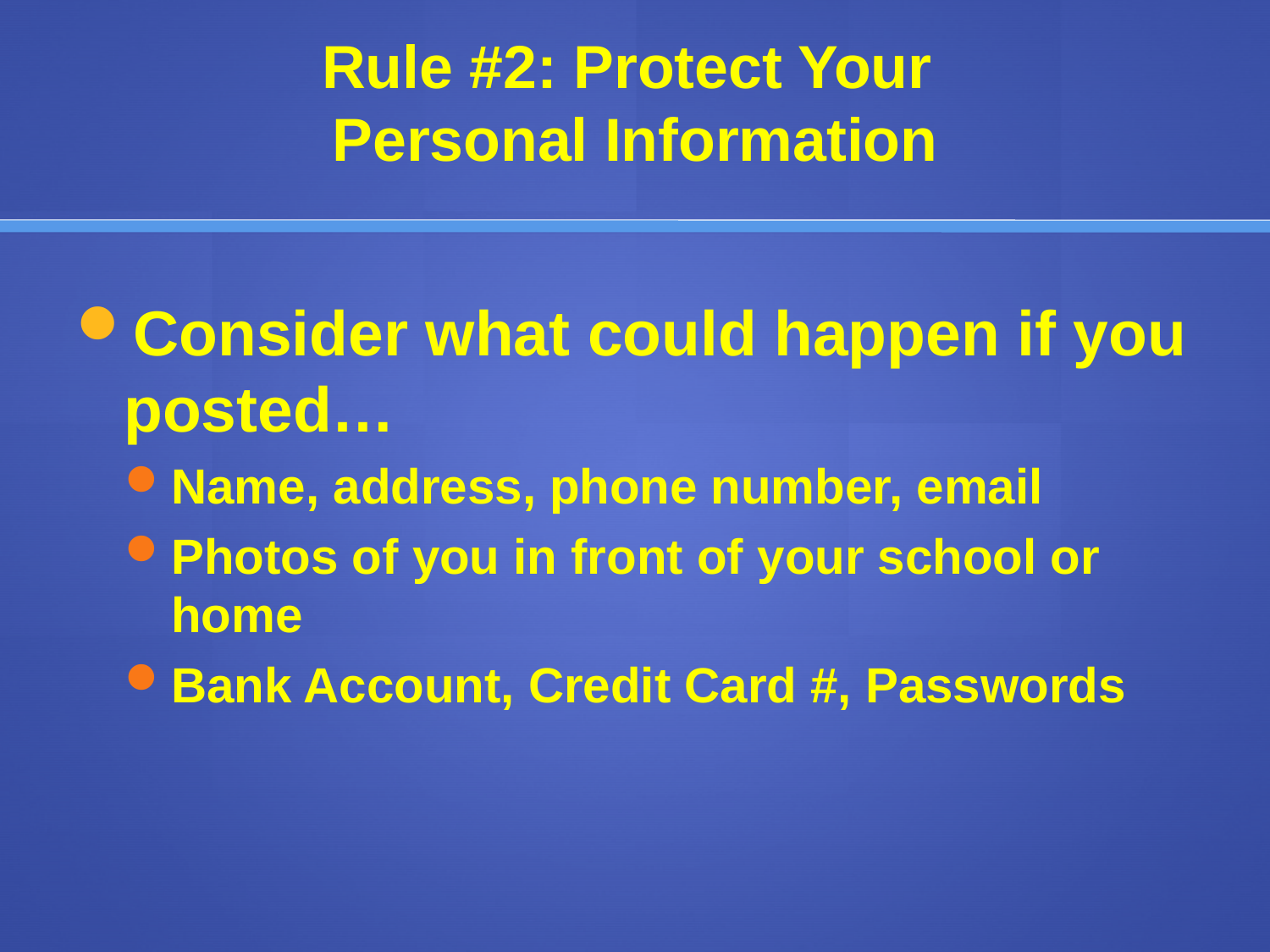

# Rule #2: Protect Your Personal Information
Consider what could happen if you posted…
Name, address, phone number, email
Photos of you in front of your school or home
Bank Account, Credit Card #, Passwords